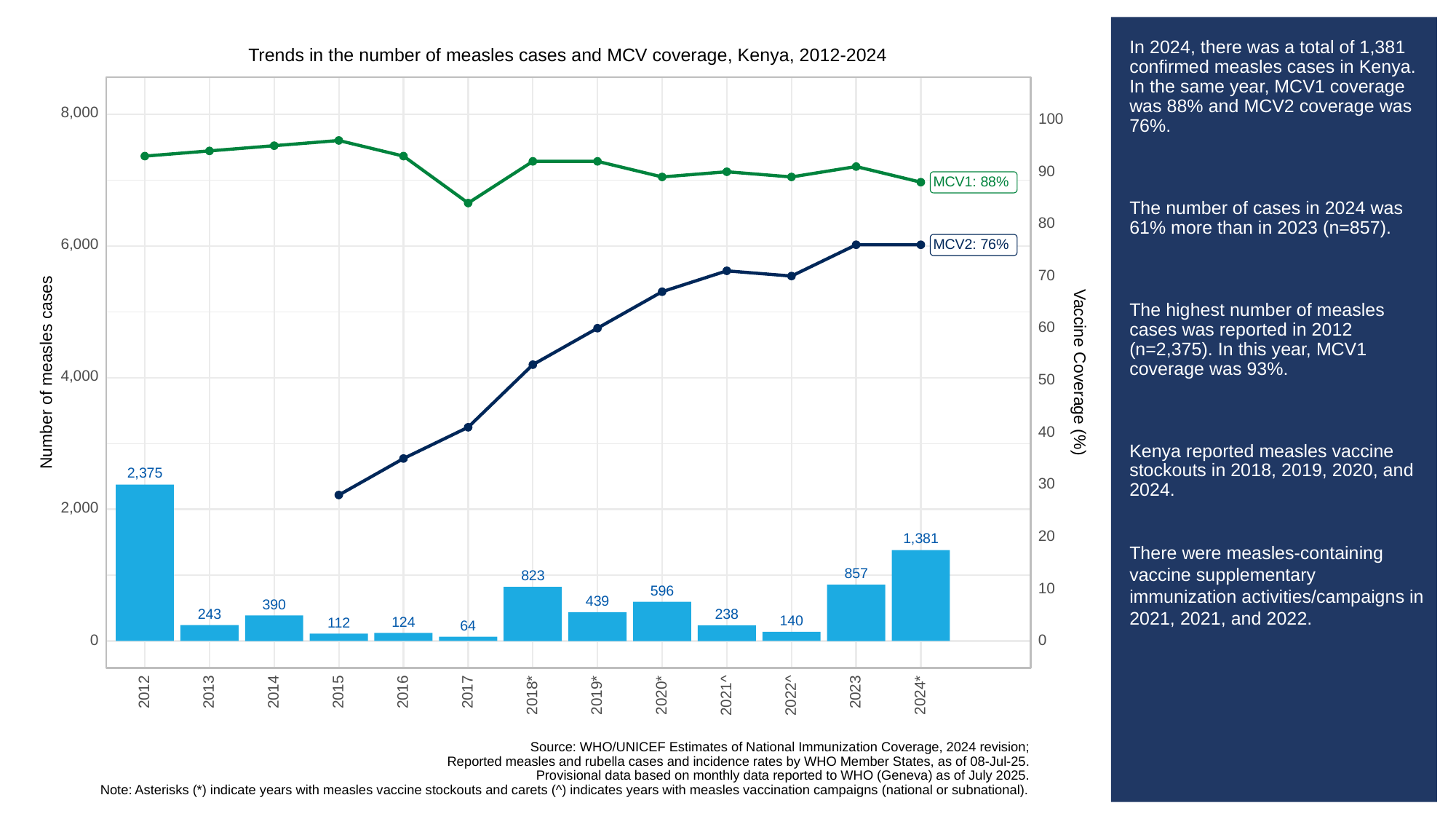

# In 2024, there was a total of 1,381 confirmed measles cases in Kenya. In the same year, MCV1 coverage was 88% and MCV2 coverage was 76%.

The number of cases in 2024 was 61% more than in 2023 (n=857).

The highest number of measles cases was reported in 2012 (n=2,375). In this year, MCV1 coverage was 93%.

Kenya reported measles vaccine stockouts in 2018, 2019, 2020, and 2024.

There were measles-containing vaccine supplementary immunization activities/campaigns in 2021, 2021, and 2022.

Trends in the number of measles cases and MCV coverage, Kenya, 2012-2024

8,000
100

90

MCV1: 88%

80

6,000
MCV2: 76%

70

60

Vaccine Coverage (%)
Number of measles cases
4,000
50

40

2,375
30

2,000

20
1,381

857
823

10

596

439
390

243
238

140
124
112
64

0
0

2013
2023
2012
2014
2015
2016
2017
2018*
2019*
2020*
2024*
2021^
2022^
Source: WHO/UNICEF Estimates of National Immunization Coverage, 2024 revision;
Reported measles and rubella cases and incidence rates by WHO Member States, as of 08-Jul-25.
Provisional data based on monthly data reported to WHO (Geneva) as of July 2025.
Note: Asterisks (*) indicate years with measles vaccine stockouts and carets (^) indicates years with measles vaccination campaigns (national or subnational).